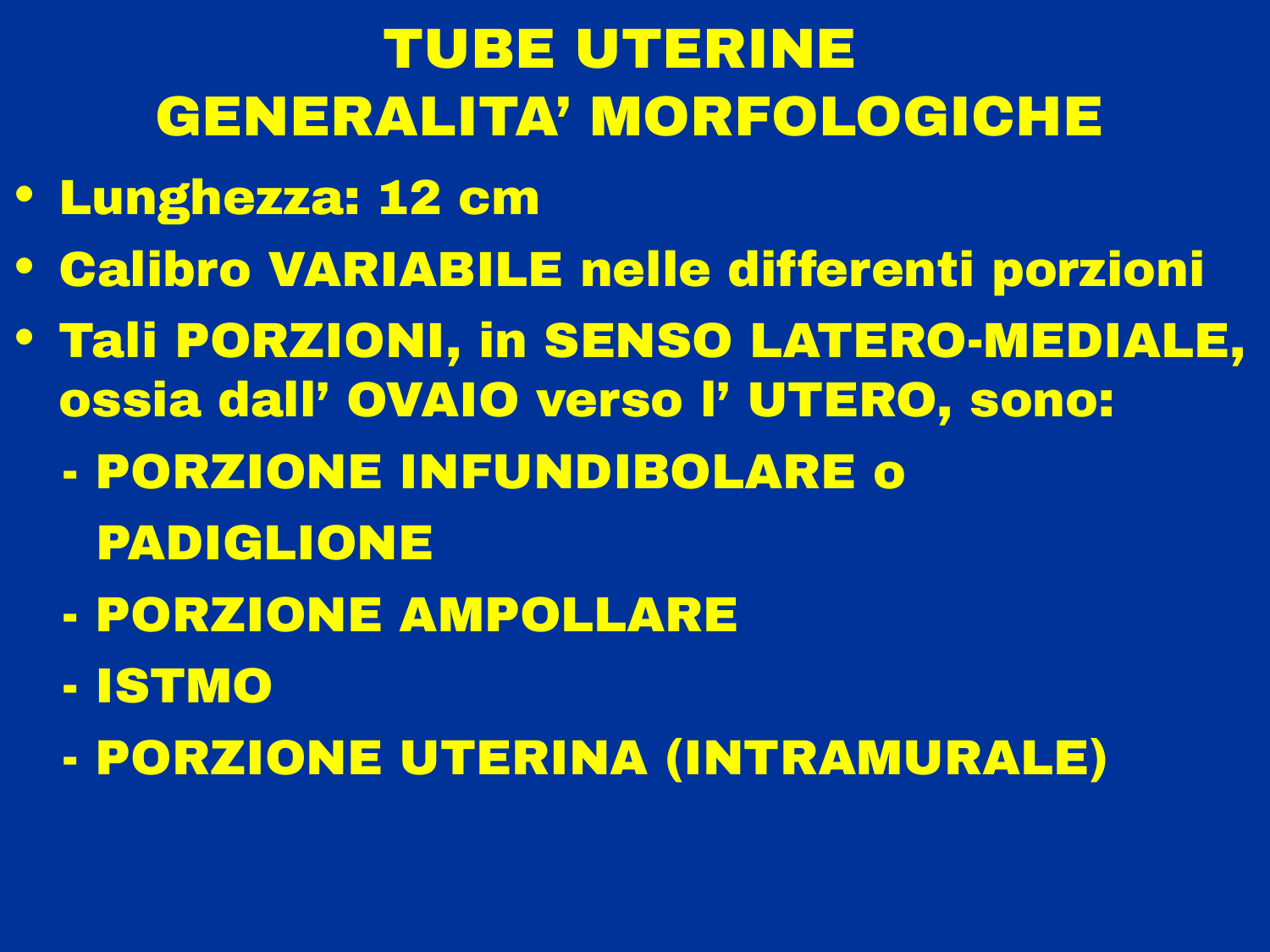

# TUBE UTERINE GENERALITA’ MORFOLOGICHE
Lunghezza: 12 cm
Calibro VARIABILE nelle differenti porzioni
Tali PORZIONI, in SENSO LATERO-MEDIALE, ossia dall’ OVAIO verso l’ UTERO, sono:
   - PORZIONE INFUNDIBOLARE o
     PADIGLIONE
   - PORZIONE AMPOLLARE
   - ISTMO
   - PORZIONE UTERINA (INTRAMURALE)